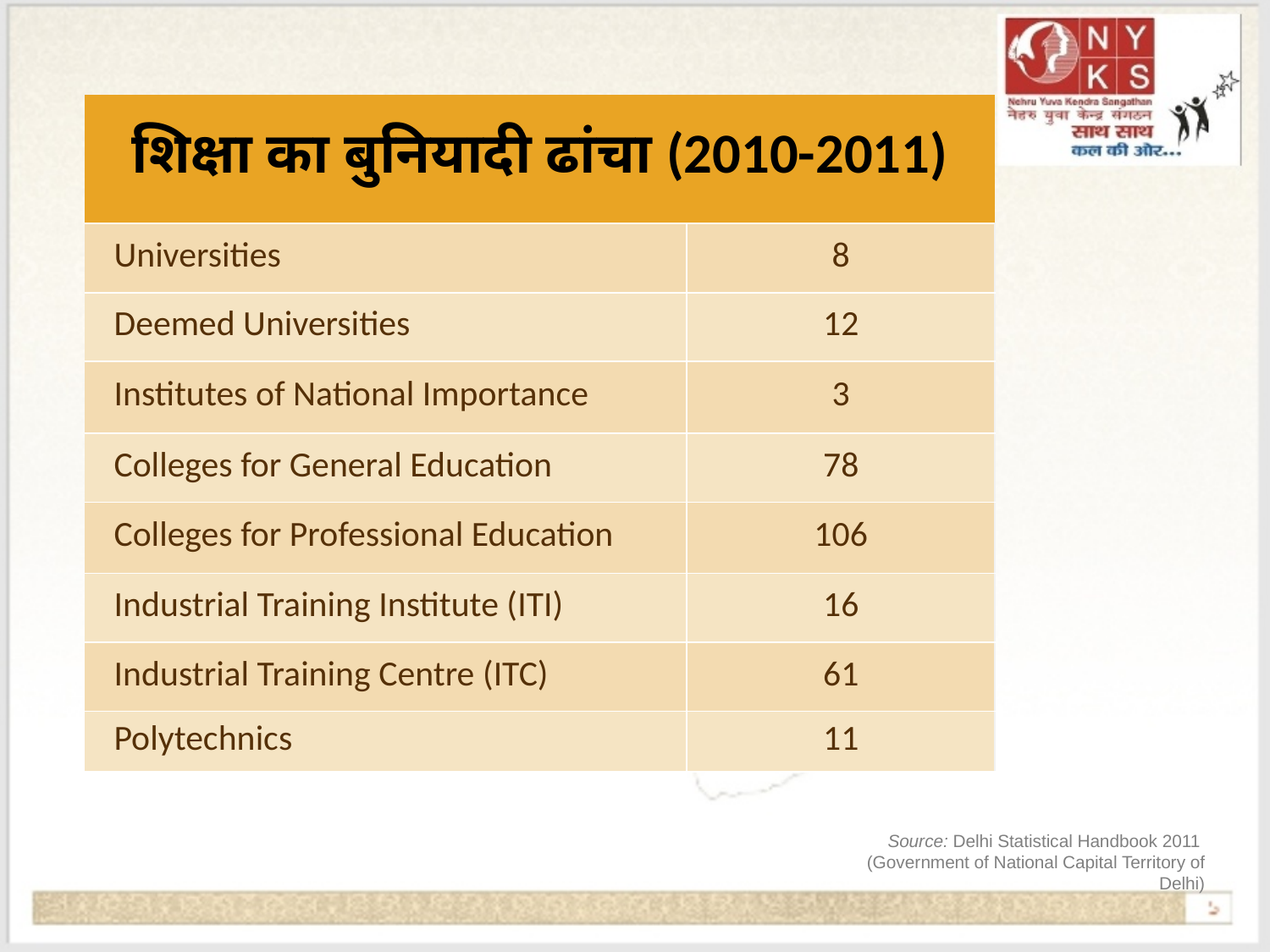

| शिक्षा का बुनियादी ढांचा (2010-2011) |  |
| --- | --- |
| Universities | 8 |
| Deemed Universities | 12 |
| Institutes of National Importance | 3 |
| Colleges for General Education | 78 |
| Colleges for Professional Education | 106 |
| Industrial Training Institute (ITI) | 16 |
| Industrial Training Centre (ITC) | 61 |
| Polytechnics | 11 |
Source: Delhi Statistical Handbook 2011
(Government of National Capital Territory of Delhi)